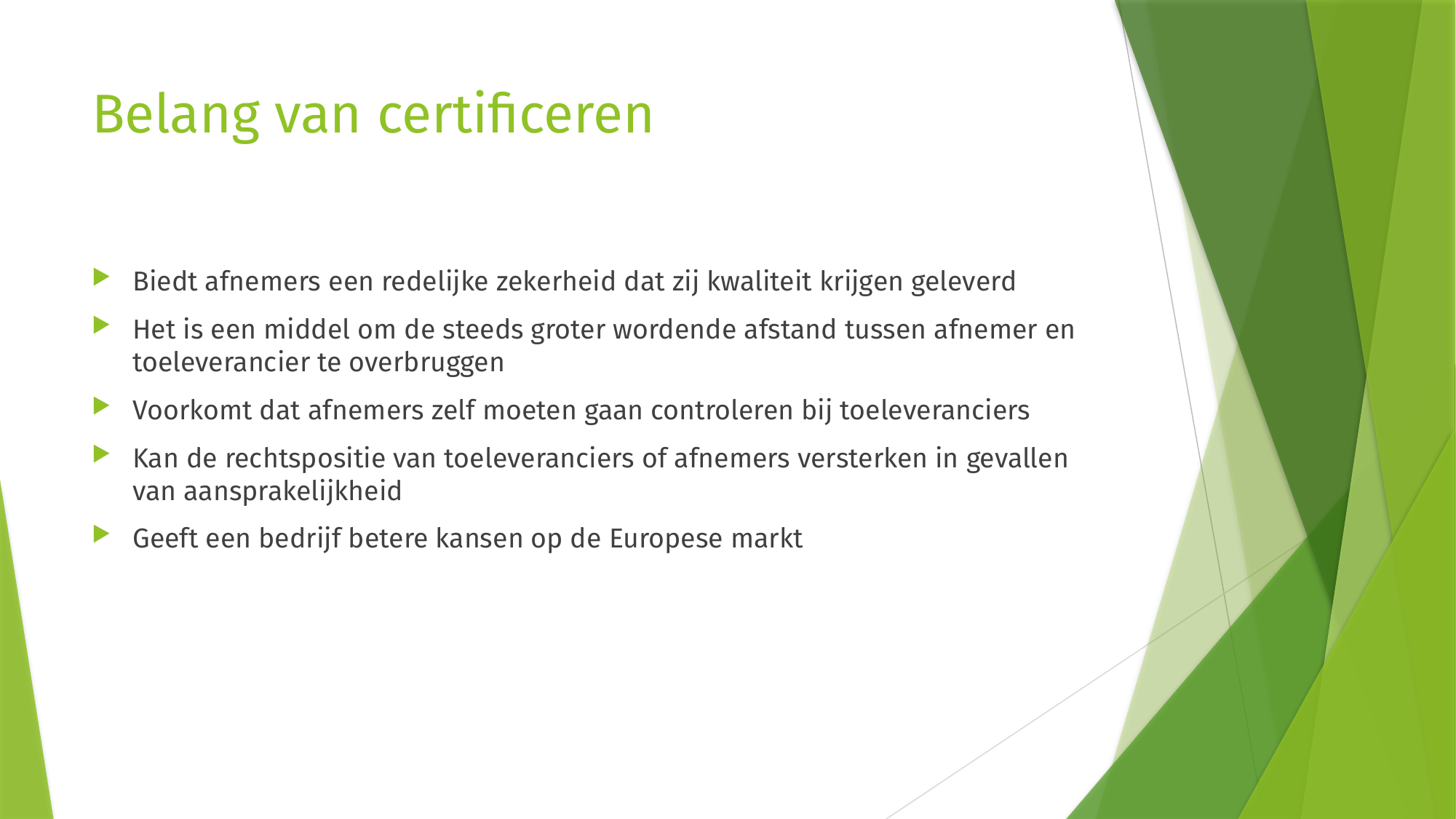

# Belang van certificeren
Biedt afnemers een redelijke zekerheid dat zij kwaliteit krijgen geleverd
Het is een middel om de steeds groter wordende afstand tussen afnemer en toeleverancier te overbruggen
Voorkomt dat afnemers zelf moeten gaan controleren bij toeleveranciers
Kan de rechtspositie van toeleveranciers of afnemers versterken in gevallen van aansprakelijkheid
Geeft een bedrijf betere kansen op de Europese markt